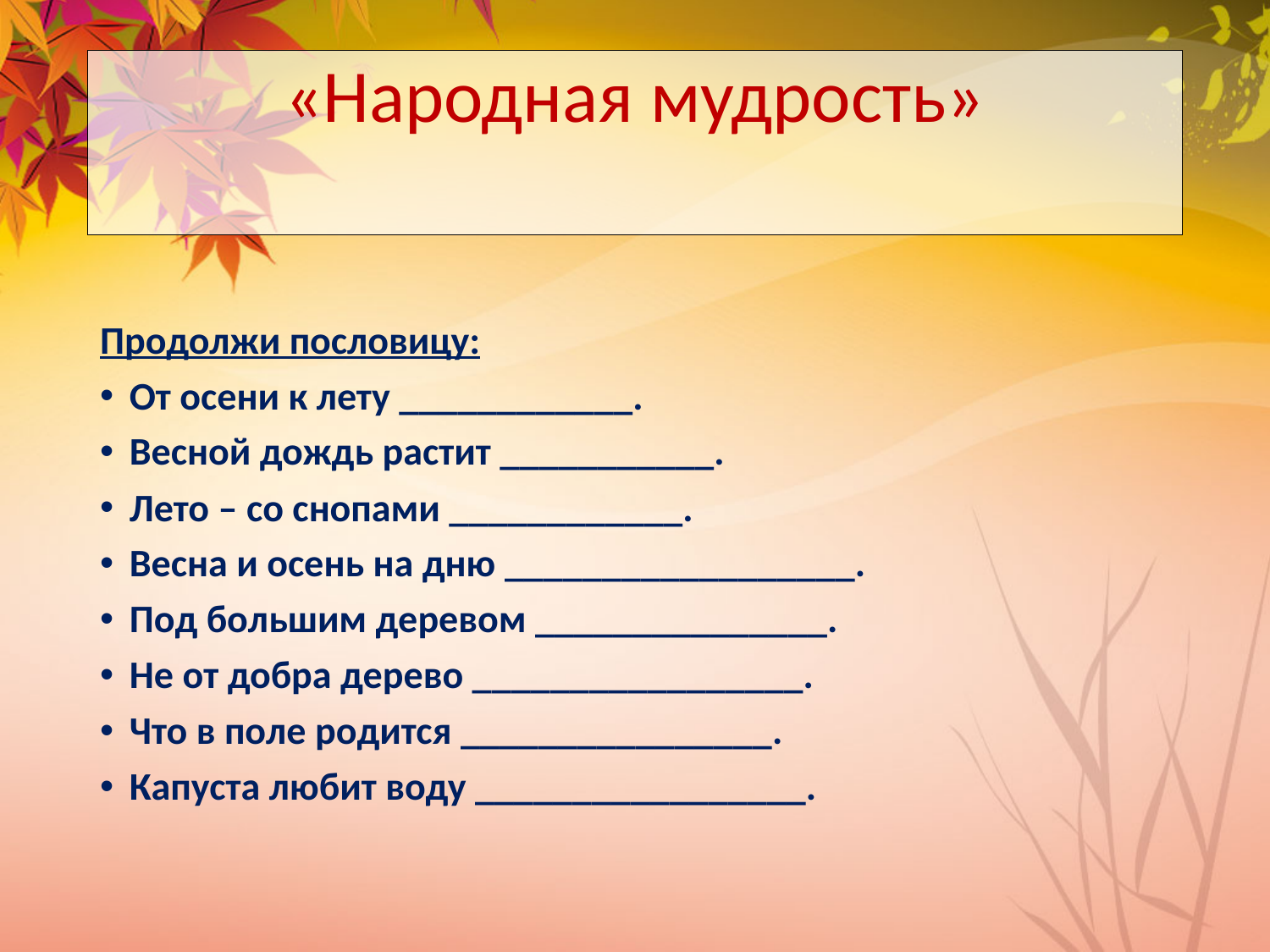

# «Народная мудрость»

Продолжи пословицу:
От осени к лету ____________.
Весной дождь растит ___________.
Лето – со снопами ____________.
Весна и осень на дню __________________.
Под большим деревом _______________.
Не от добра дерево _________________.
Что в поле родится ________________.
Капуста любит воду _________________.